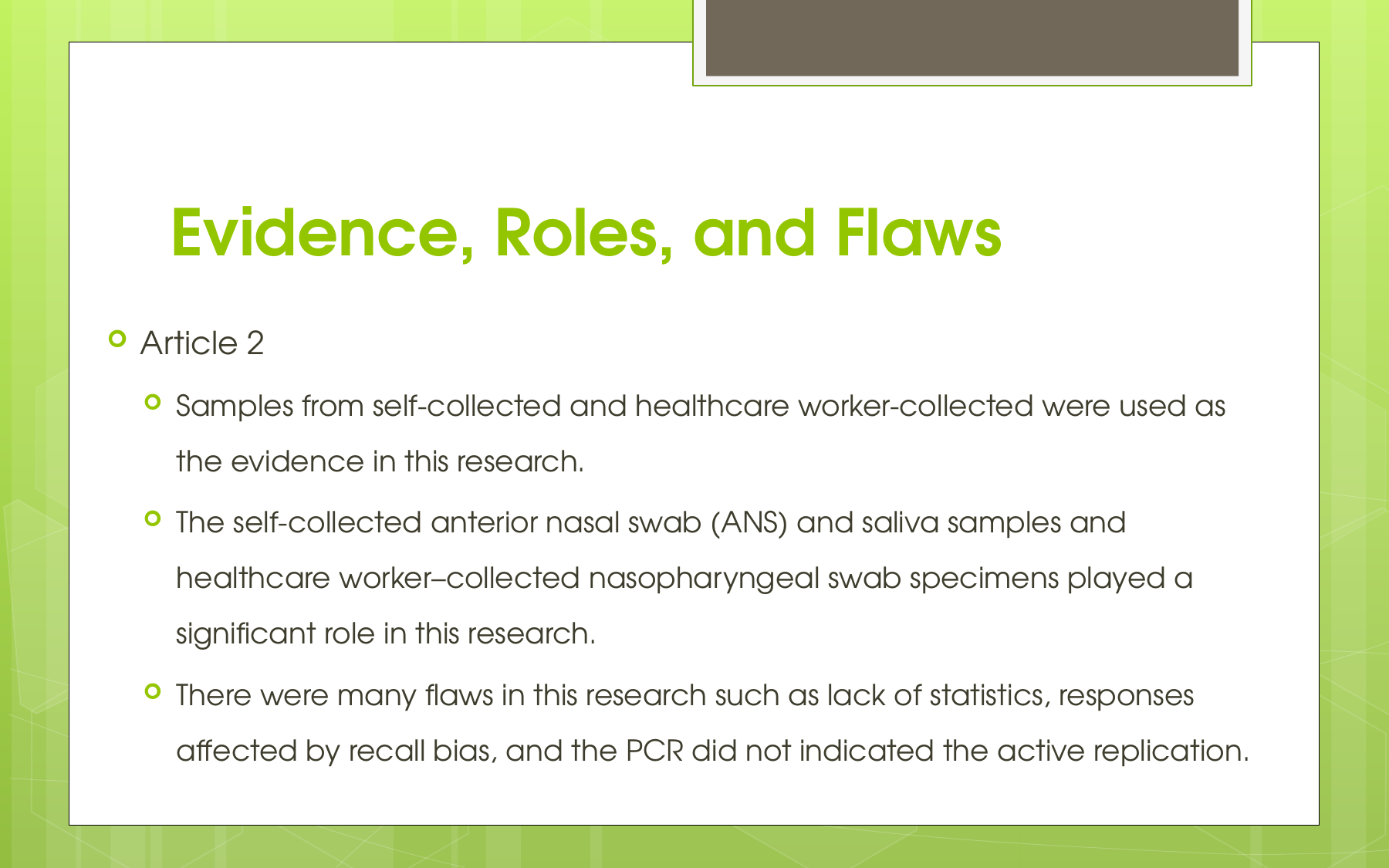

# Evidence, Roles, and Flaws
Article 2
Samples from self-collected and healthcare worker-collected were used as the evidence in this research.
The self-collected anterior nasal swab (ANS) and saliva samples and healthcare worker–collected nasopharyngeal swab specimens played a significant role in this research.
There were many flaws in this research such as lack of statistics, responses affected by recall bias, and the PCR did not indicated the active replication.